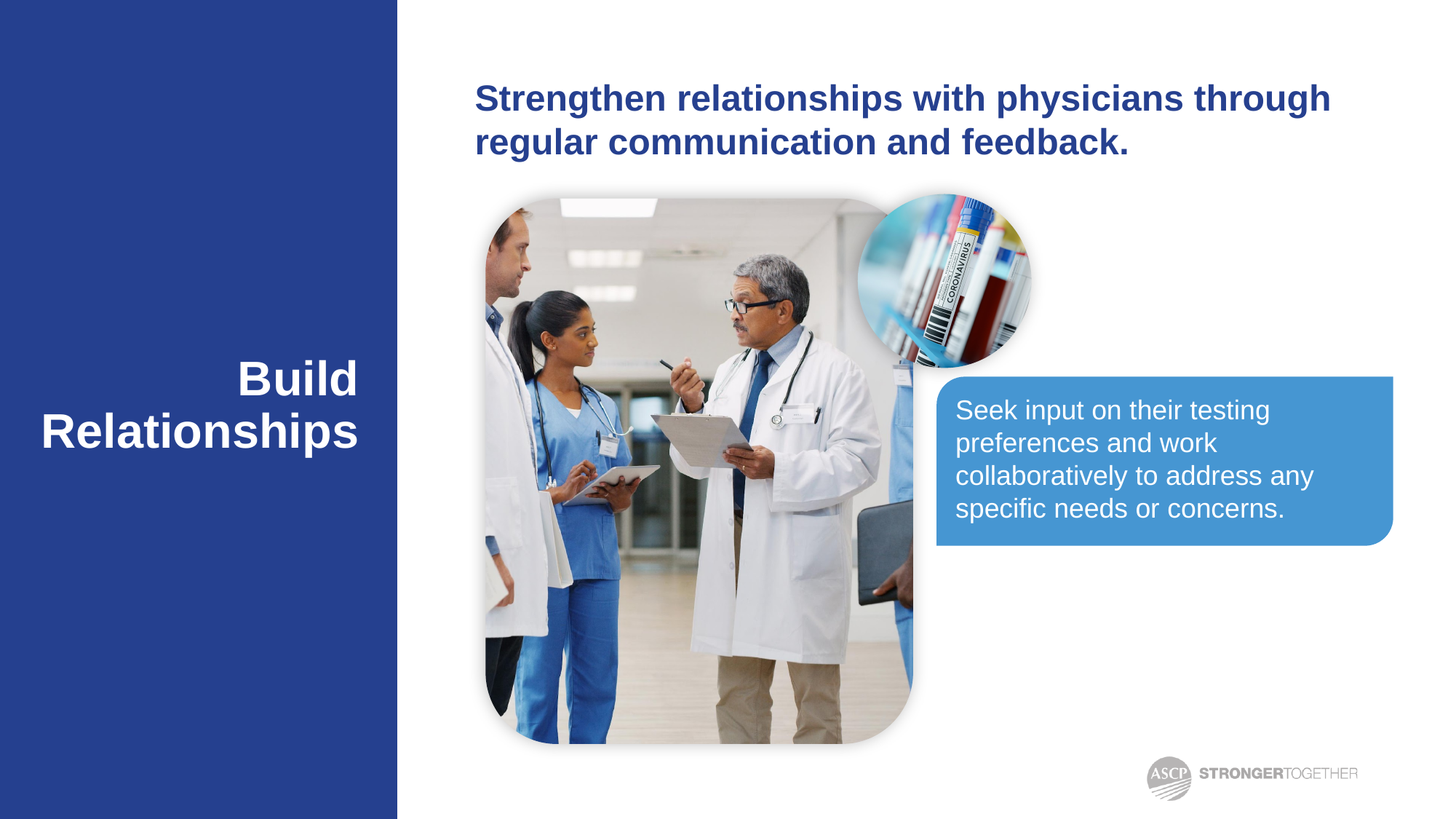

Strengthen relationships with physicians through regular communication and feedback.

# Build Relationships

Seek input on their testing preferences and work collaboratively to address any specific needs or concerns.